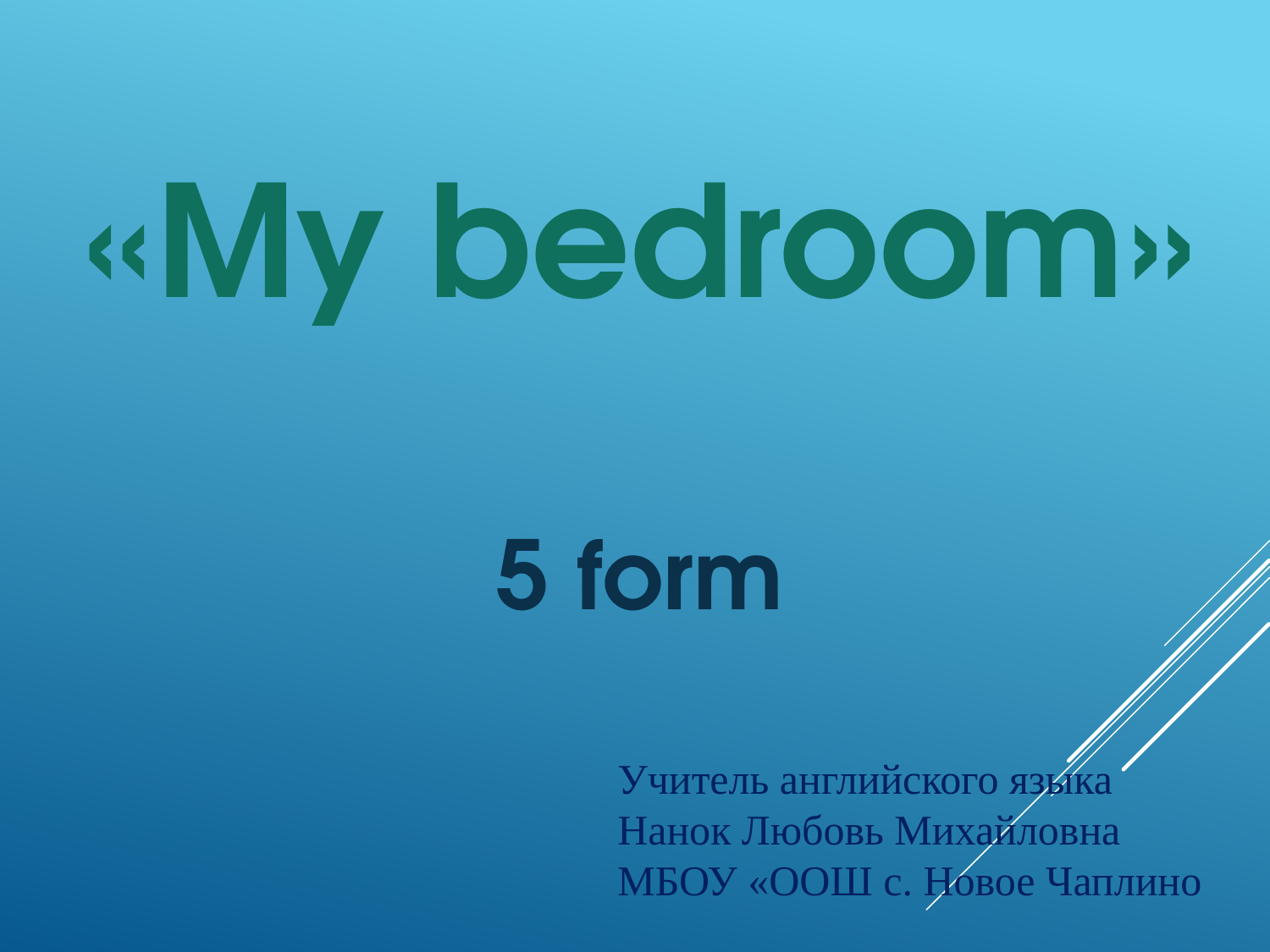

«My bedroom»

5 form
Учитель английского языка
Нанок Любовь Михайловна
МБОУ «ООШ с. Новое Чаплино